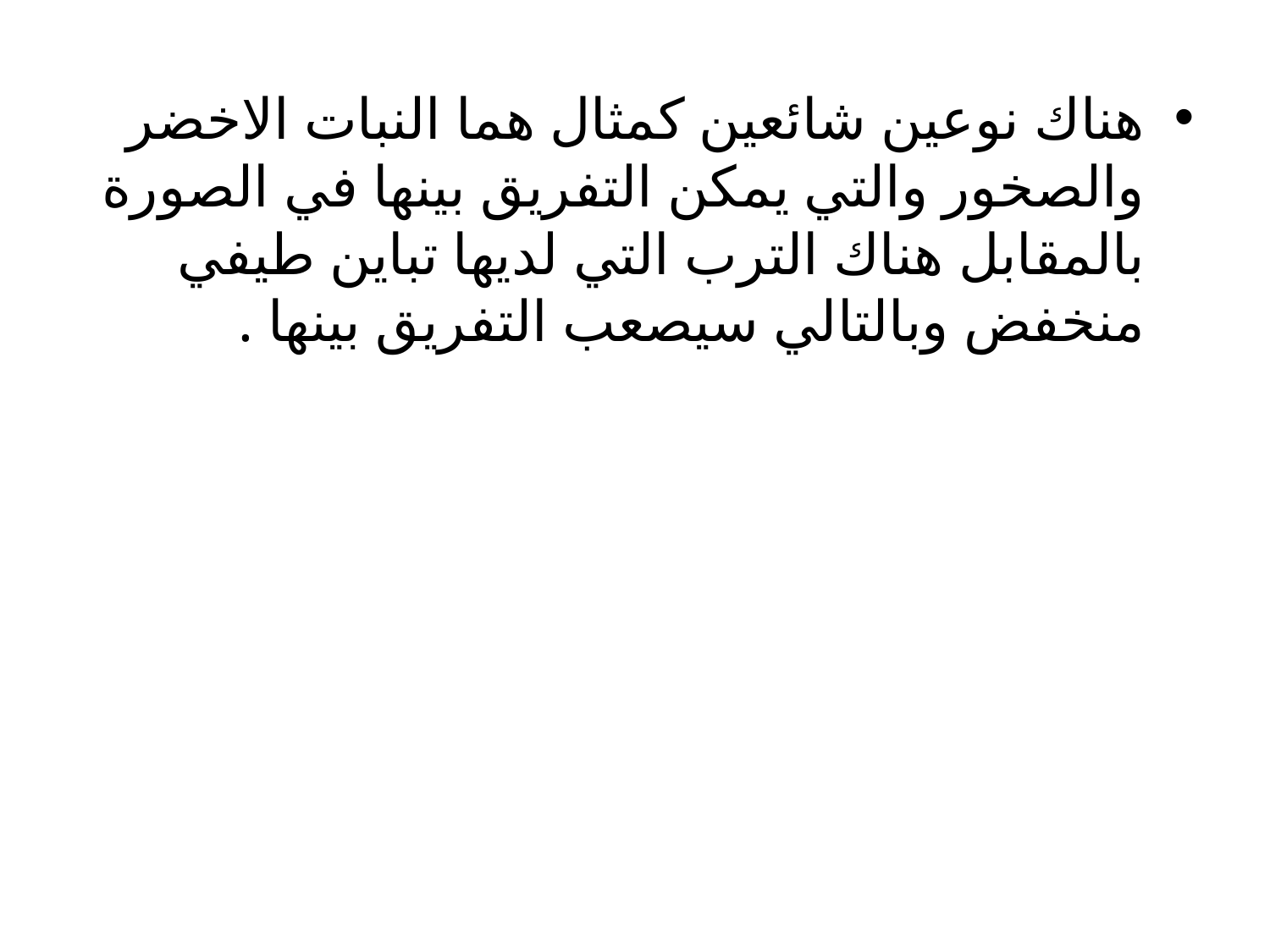

هناك نوعين شائعين كمثال هما النبات الاخضر والصخور والتي يمكن التفريق بينها في الصورة بالمقابل هناك الترب التي لديها تباين طيفي منخفض وبالتالي سيصعب التفريق بينها .